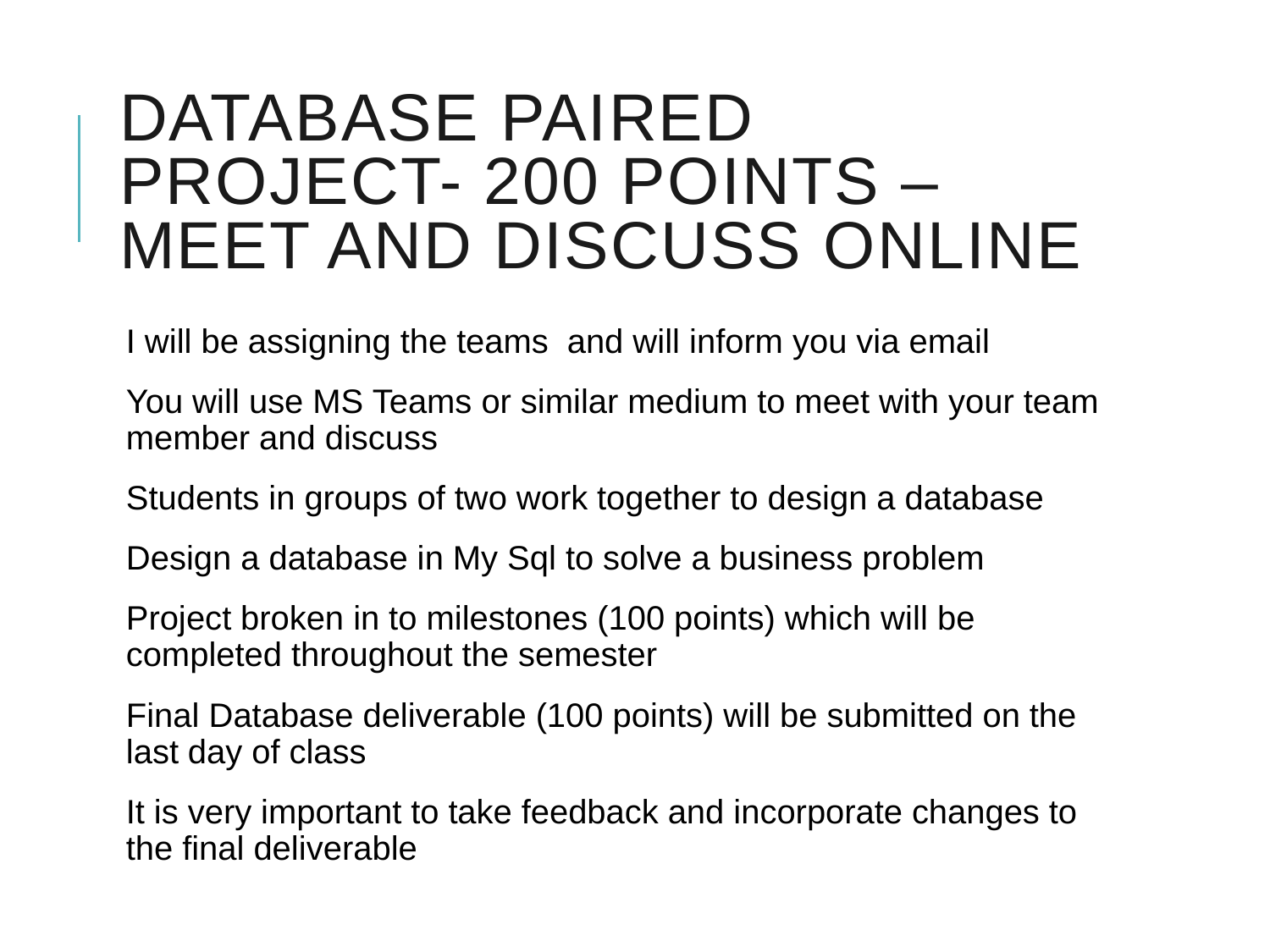

# Database Paired Project- 200 points – Meet and discuss online
I will be assigning the teams  and will inform you via email
You will use MS Teams or similar medium to meet with your team member and discuss
Students in groups of two work together to design a database
Design a database in My Sql to solve a business problem
Project broken in to milestones (100 points) which will be completed throughout the semester
Final Database deliverable (100 points) will be submitted on the last day of class
It is very important to take feedback and incorporate changes to the final deliverable